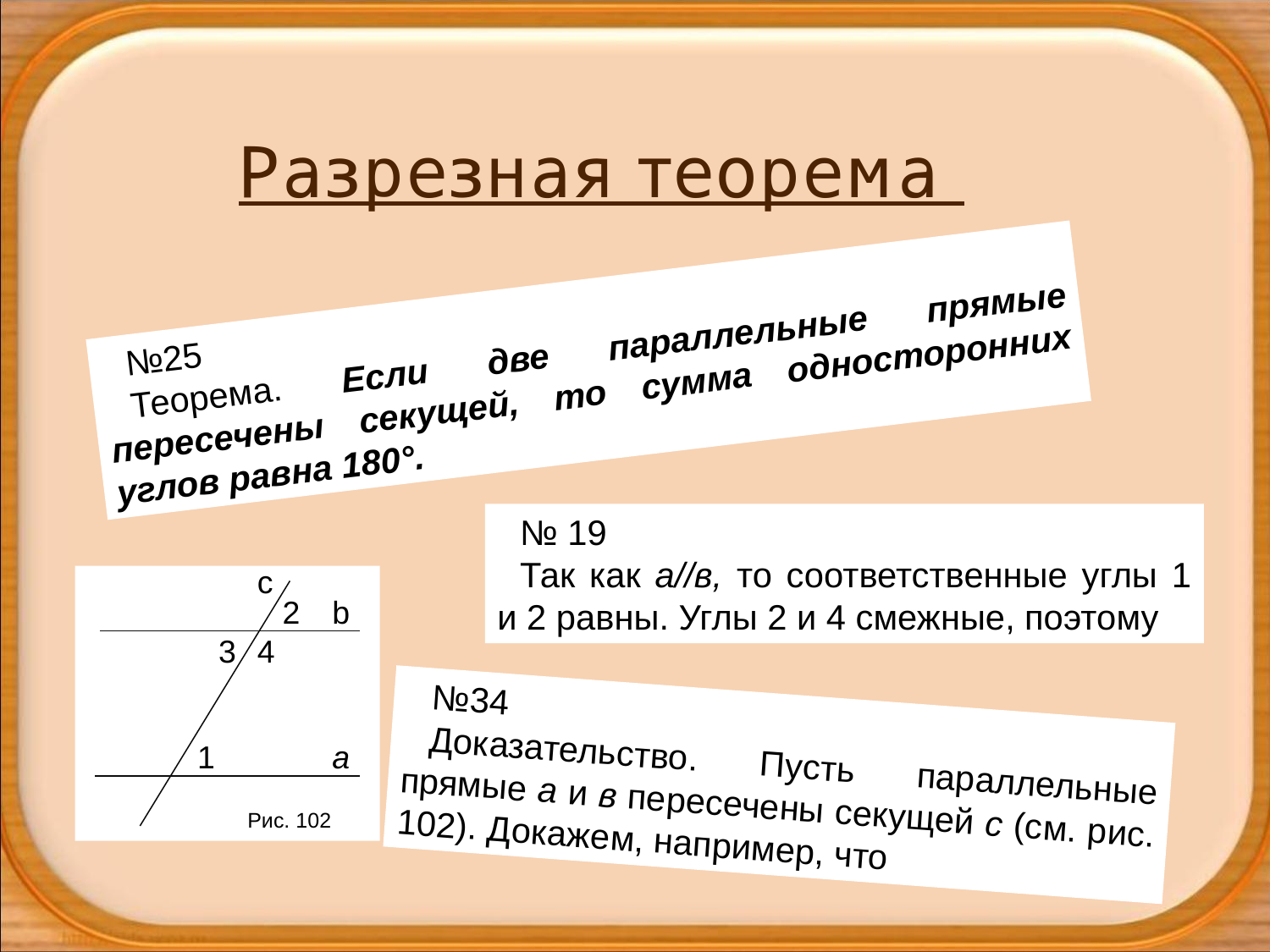

Разрезная теорема
№25
Теорема. Если две параллельные прямые пересечены секущей, то сумма односторонних углов равна 180°.
№ 19
Так как а//в, то соответственные углы 1 и 2 равны. Углы 2 и 4 смежные, поэтому
c

2
b
3
4
№34
Доказательство. Пусть параллельные прямые а и в пересечены секущей с (см. рис. 102). Докажем, например, что
1
a
Рис. 102